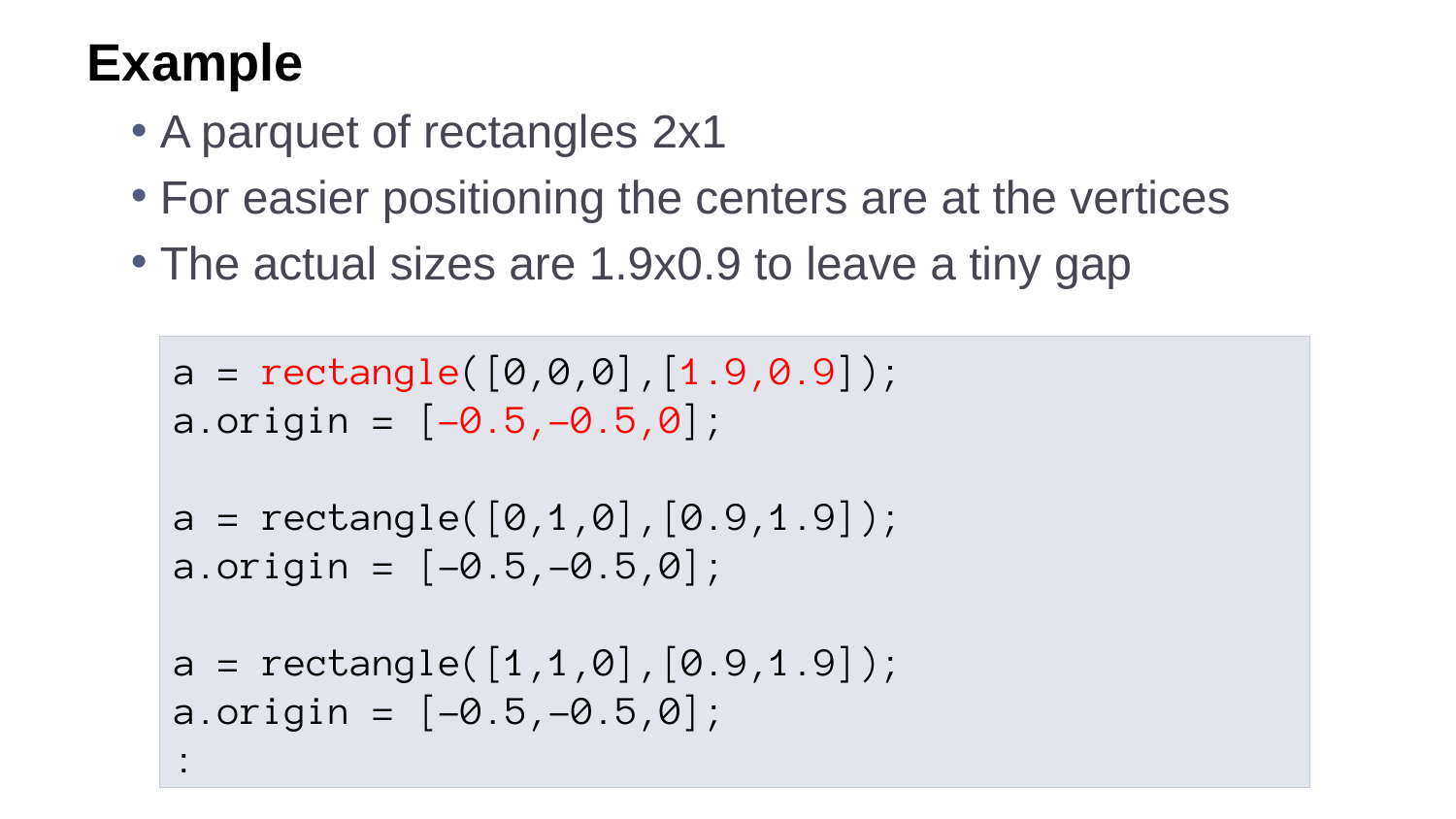

Example
A parquet of rectangles 2х1
For easier positioning the centers are at the vertices
The actual sizes are 1.9x0.9 to leave a tiny gap
a = rectangle([0,0,0],[1.9,0.9]);
a.origin = [-0.5,-0.5,0];

a = rectangle([0,1,0],[0.9,1.9]);
a.origin = [-0.5,-0.5,0];

a = rectangle([1,1,0],[0.9,1.9]);
a.origin = [-0.5,-0.5,0];
: